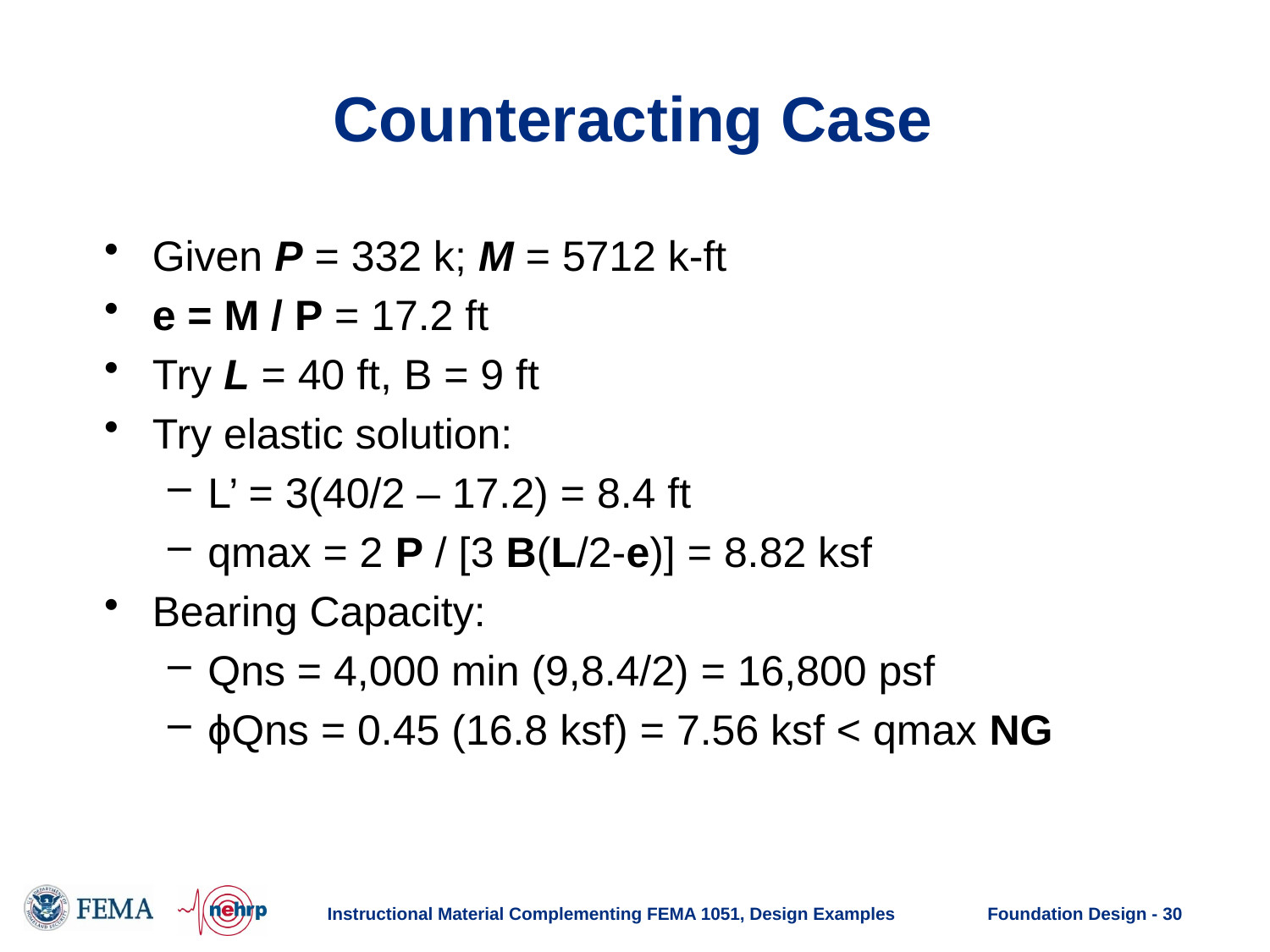

# Counteracting Case
Given P = 332 k; M = 5712 k-ft
e = M / P = 17.2 ft
Try L = 40 ft, B = 9 ft
Try elastic solution:
L’ = 3(40/2 – 17.2) = 8.4 ft
qmax = 2 P / [3 B(L/2-e)] = 8.82 ksf
Bearing Capacity:
Qns = 4,000 min (9,8.4/2) = 16,800 psf
ϕQns = 0.45 (16.8 ksf) = 7.56 ksf < qmax NG
Instructional Material Complementing FEMA 1051, Design Examples
Foundation Design - 30